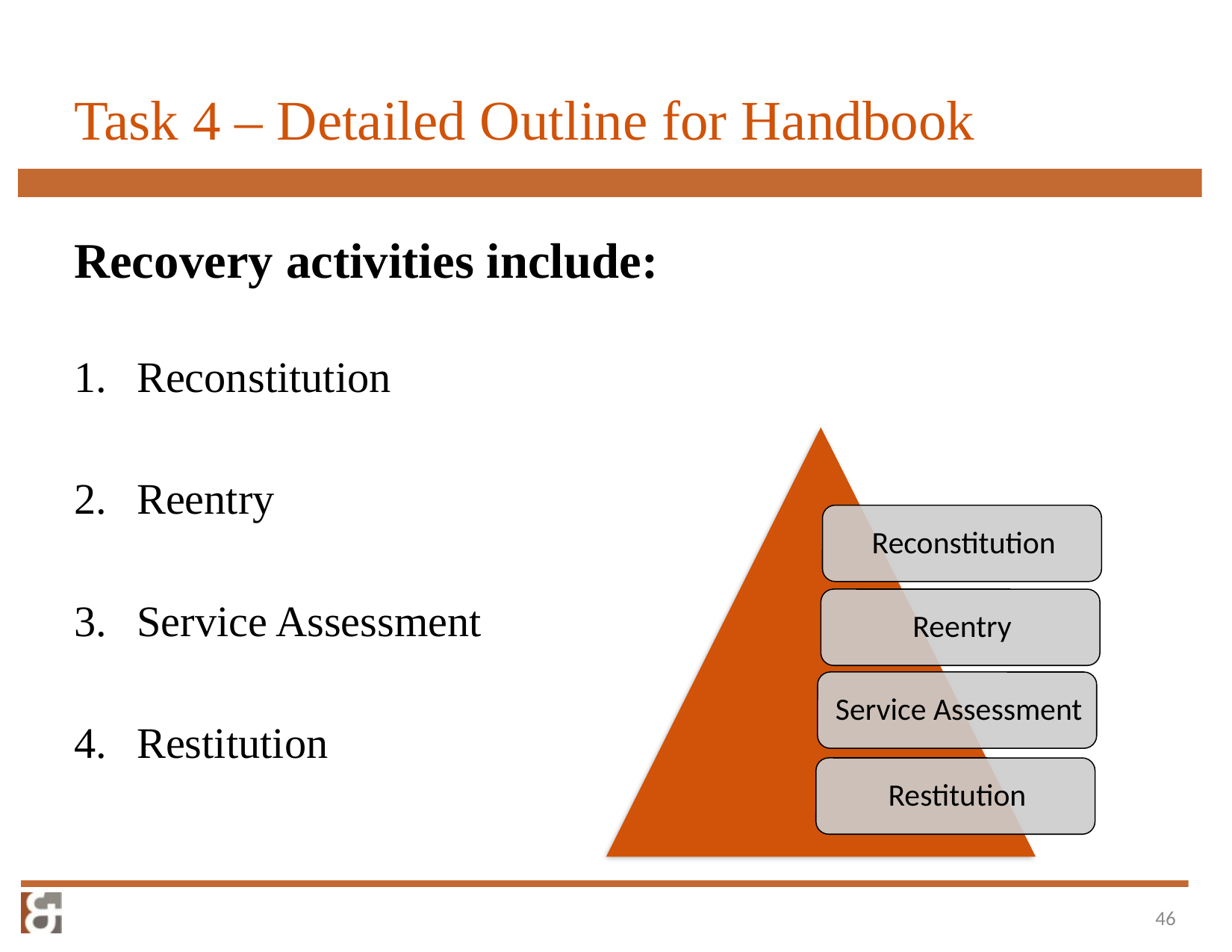

# Task 4 – Detailed Outline for Handbook
Recovery activities include:

Reconstitution

Reentry

Service Assessment

Restitution
Reconstitution
Reentry
Service Assessment
Restitution